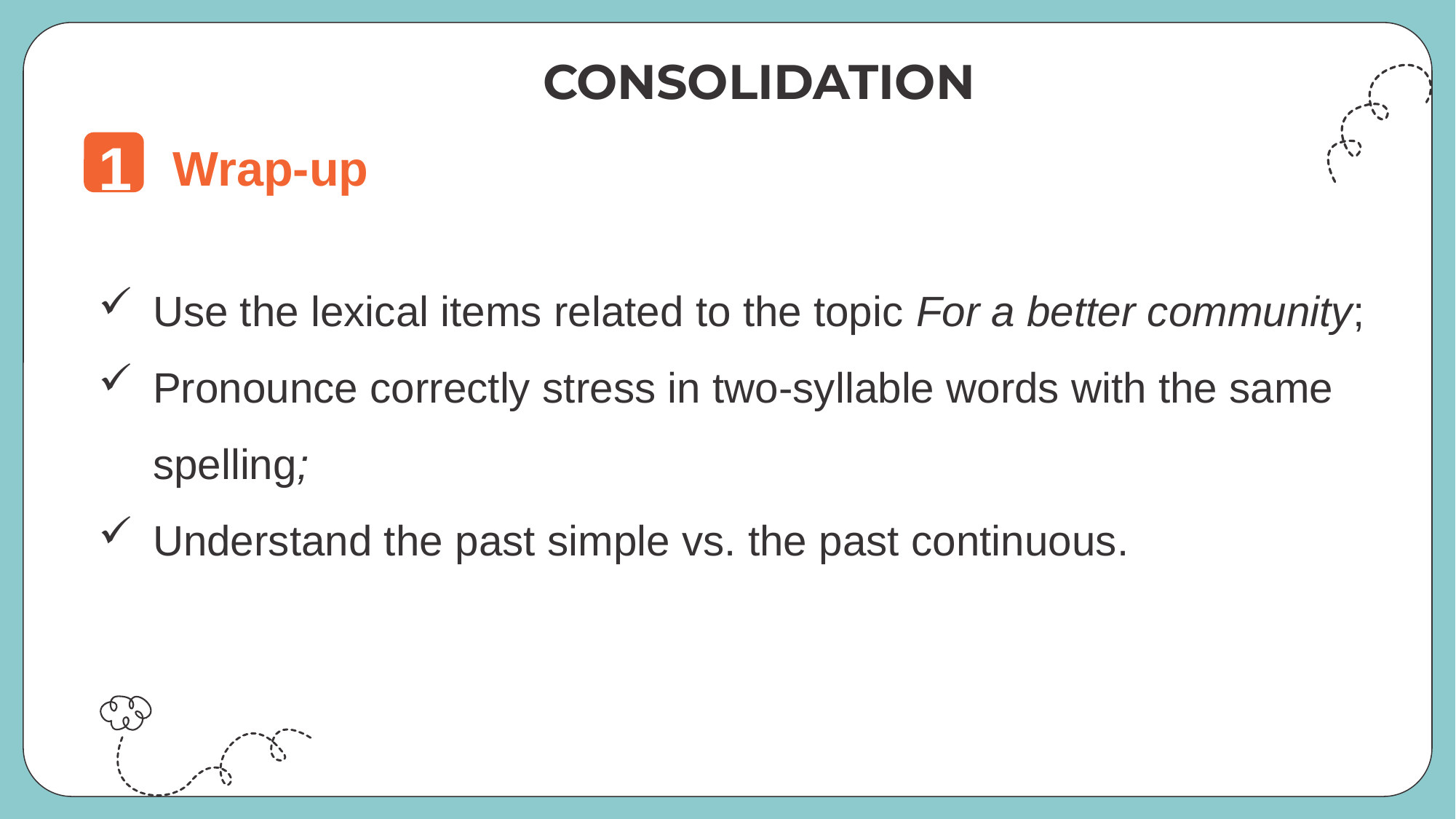

CONSOLIDATION
1

Wrap-up
Use the lexical items related to the topic For a better community;
Pronounce correctly stress in two-syllable words with the same spelling;
Understand the past simple vs. the past continuous.